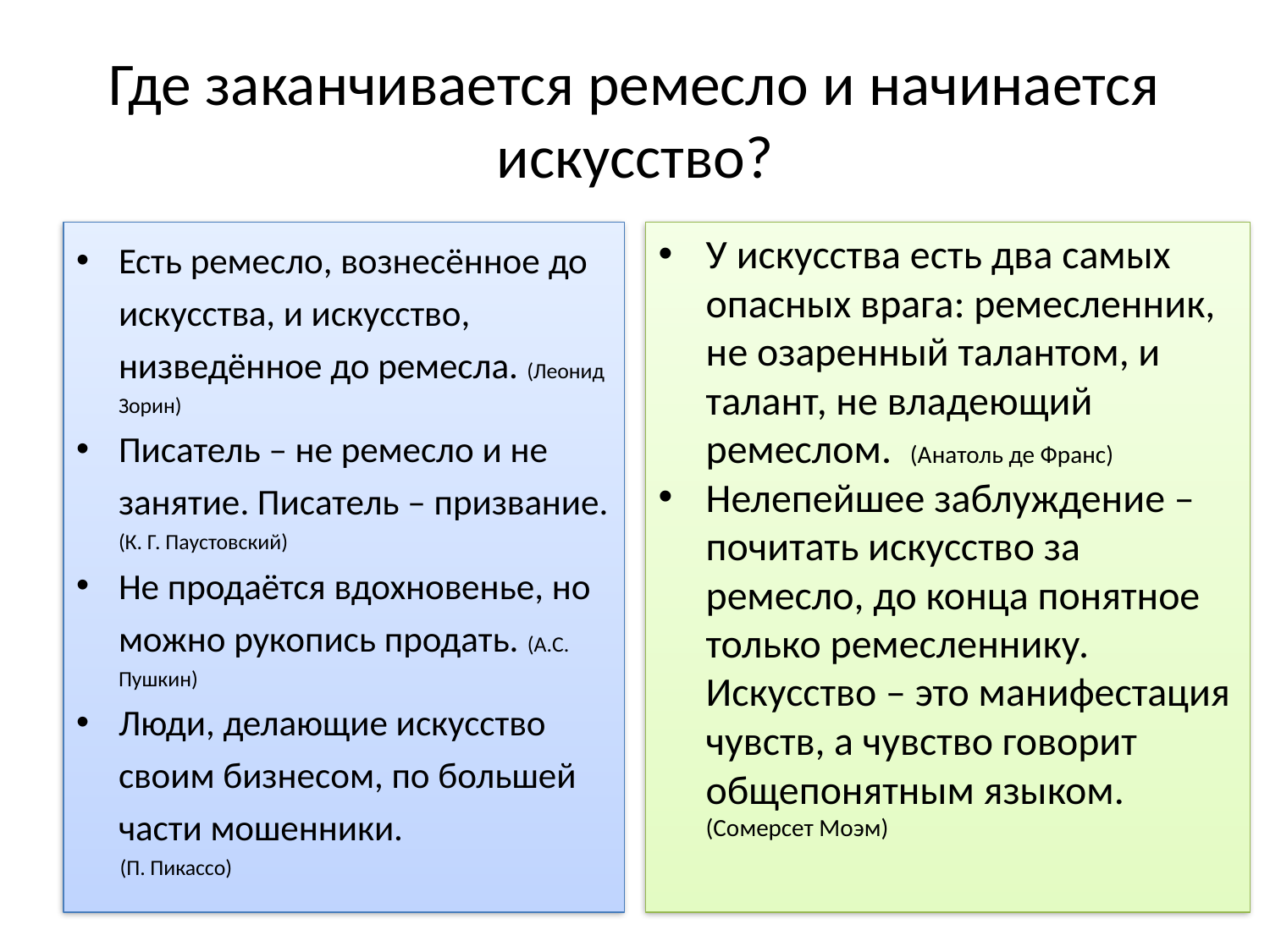

# Где заканчивается ремесло и начинается искусство?
Есть ремесло, вознесённое до искусства, и искусство, низведённое до ремесла. (Леонид Зорин)
Писатель – не ремесло и не занятие. Писатель – призвание. (К. Г. Паустовский)
Не продаётся вдохновенье, но можно рукопись продать. (А.С. Пушкин)
Люди, делающие искусство своим бизнесом, по большей части мошенники.
         (П. Пикассо)

У искусства есть два самых опасных врага: ремесленник, не озаренный талантом, и талант, не владеющий ремеслом.  (Анатоль де Франс)
Нелепейшее заблуждение – почитать искусство за ремесло, до конца понятное только ремесленнику. Искусство – это манифестация чувств, а чувство говорит общепонятным языком. (Сомерсет Моэм)